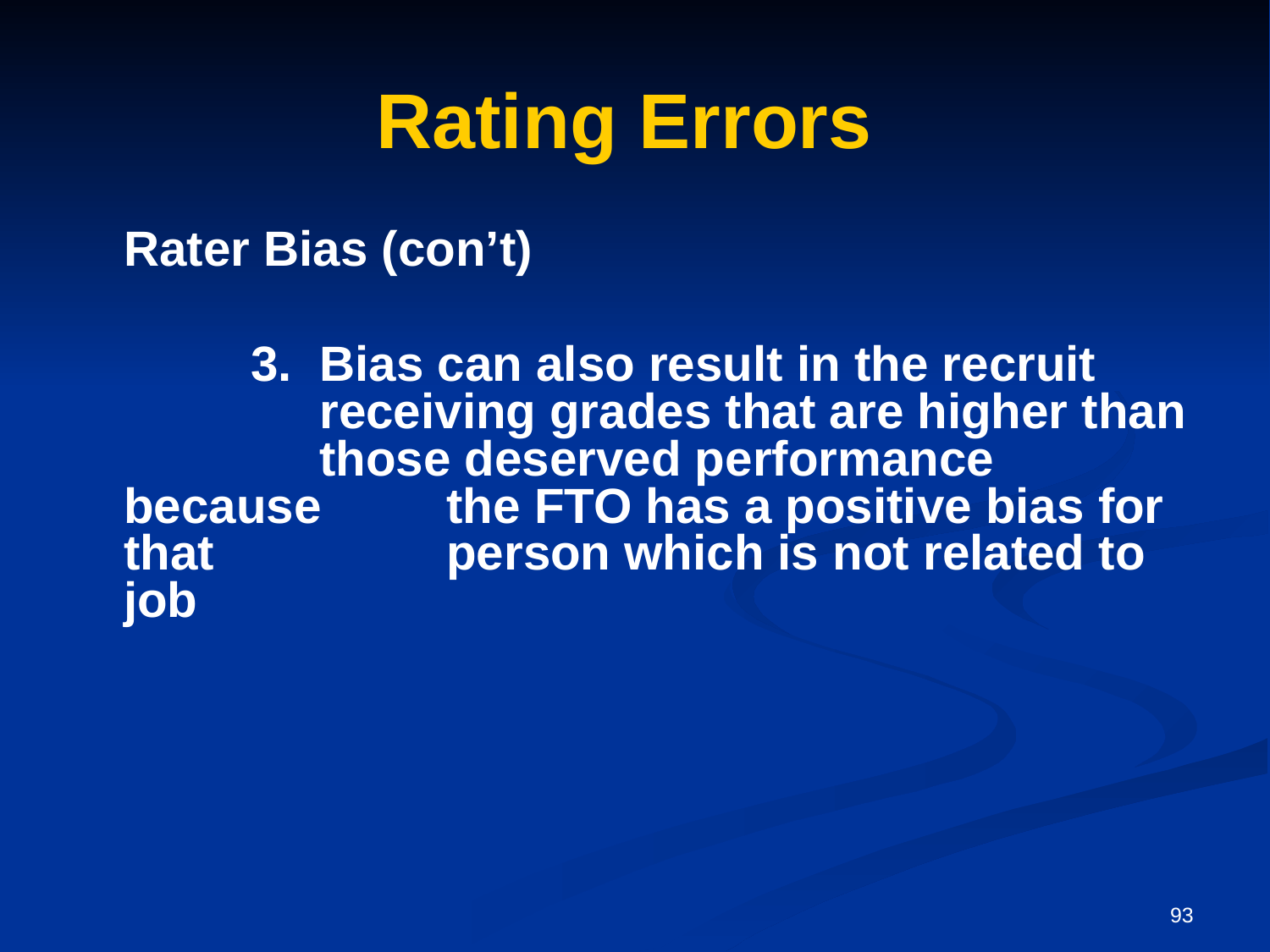

# Rating Errors
	Rater Bias (con’t)

		3.  Bias can also result in the recruit 	   	     receiving grades that are higher than 	     those deserved performance because 	     the FTO has a positive bias for that 	     	     person which is not related to job
93